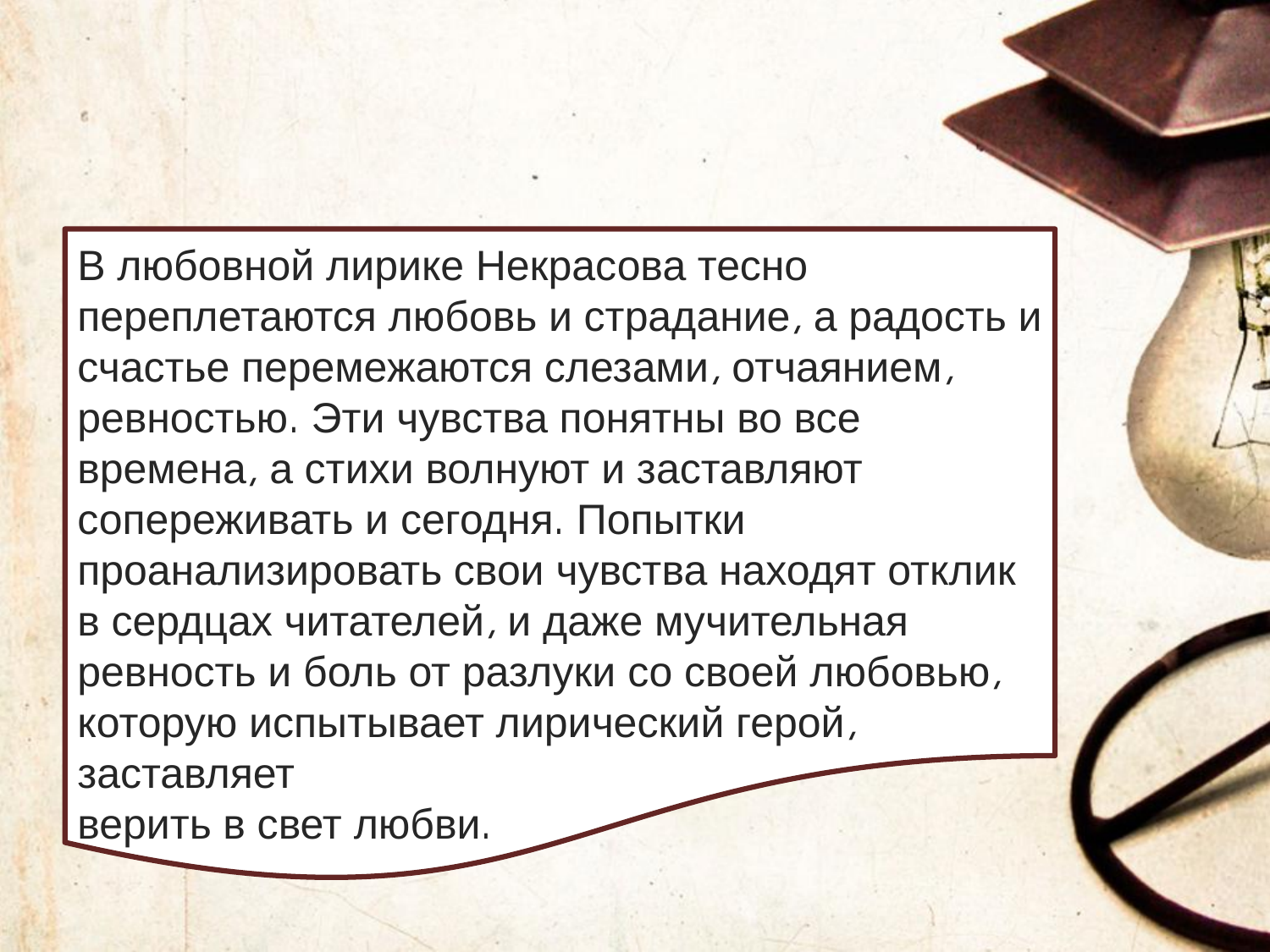

В любовной лирике Некрасова тесно переплетаются любовь и страдание, а радость и счастье перемежаются слезами, отчаянием, ревностью. Эти чувства понятны во все времена, а стихи волнуют и заставляют сопереживать и сегодня. Попытки проанализировать свои чувства находят отклик в сердцах читателей, и даже мучительная ревность и боль от разлуки со своей любовью, которую испытывает лирический герой, заставляет
верить в свет любви.